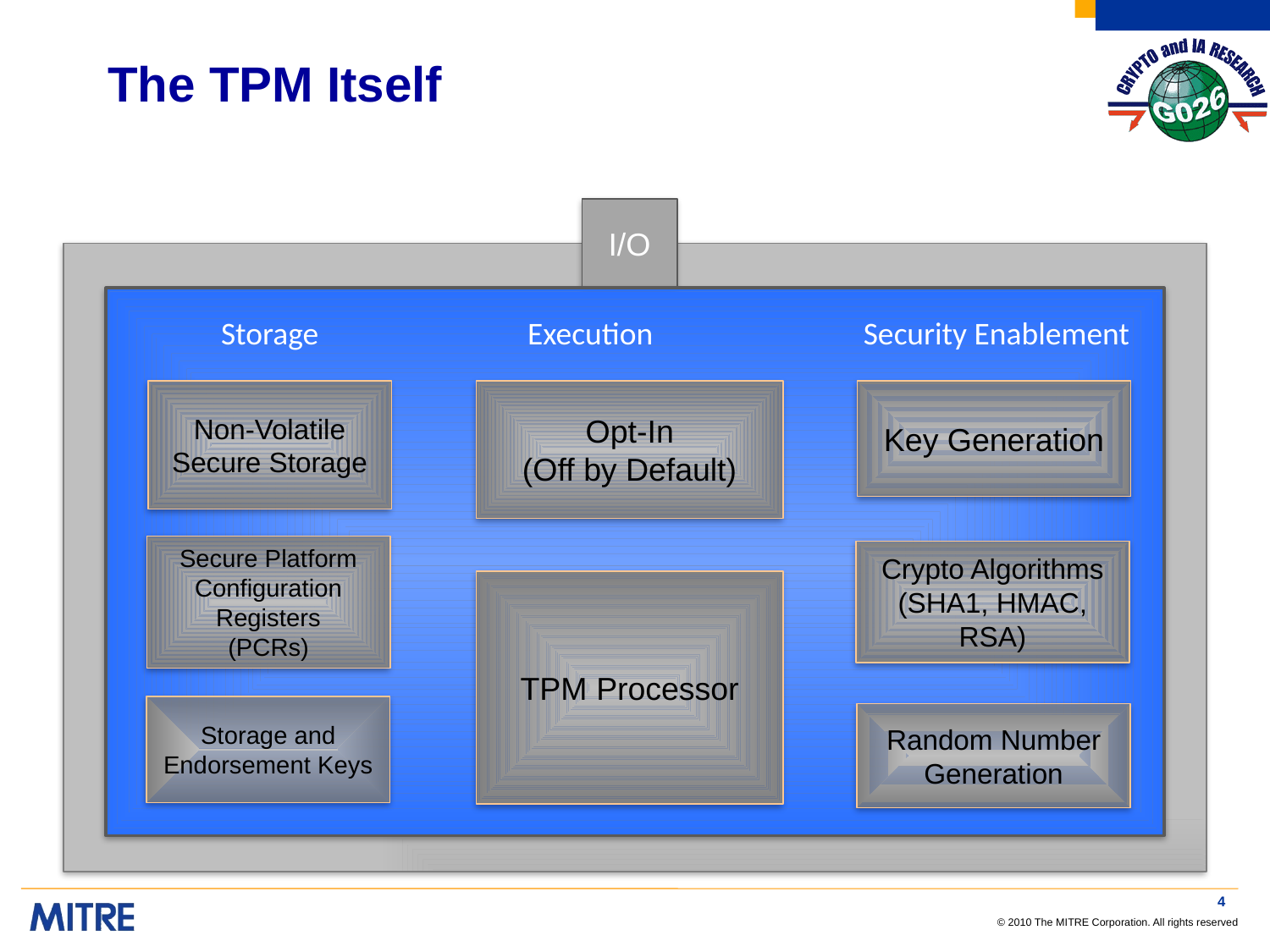

# The TPM Itself
I/O

Storage
Execution
Security Enablement
Key Generation
Non-Volatile Secure Storage
Opt-In
(Off by Default)
Secure Platform Configuration Registers
(PCRs)
Crypto Algorithms
(SHA1, HMAC, RSA)
TPM Processor
Storage and Endorsement Keys
Random Number Generation
4